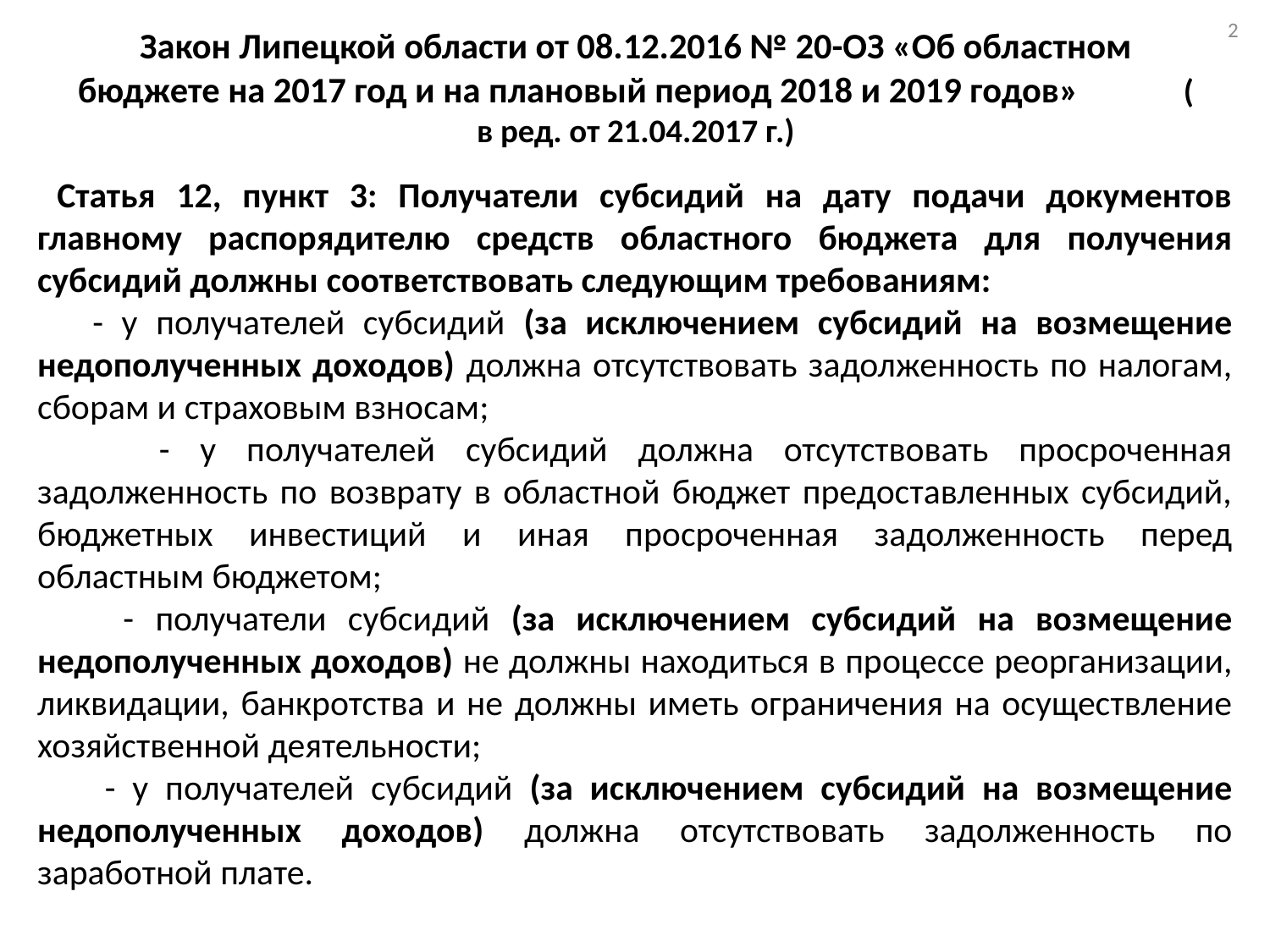

# Закон Липецкой области от 08.12.2016 № 20-ОЗ «Об областном бюджете на 2017 год и на плановый период 2018 и 2019 годов»             ( в ред. от 21.04.2017 г.)
2

 Статья 12, пункт 3: Получатели субсидий на дату подачи документов главному распорядителю средств областного бюджета для получения субсидий должны соответствовать следующим требованиям:
   - у получателей субсидий (за исключением субсидий на возмещение недополученных доходов) должна отсутствовать задолженность по налогам, сборам и страховым взносам;
    - у получателей субсидий должна отсутствовать просроченная задолженность по возврату в областной бюджет предоставленных субсидий, бюджетных инвестиций и иная просроченная задолженность перед областным бюджетом;
    - получатели субсидий (за исключением субсидий на возмещение недополученных доходов) не должны находиться в процессе реорганизации, ликвидации, банкротства и не должны иметь ограничения на осуществление хозяйственной деятельности;
    - у получателей субсидий (за исключением субсидий на возмещение недополученных доходов) должна отсутствовать задолженность по заработной плате.